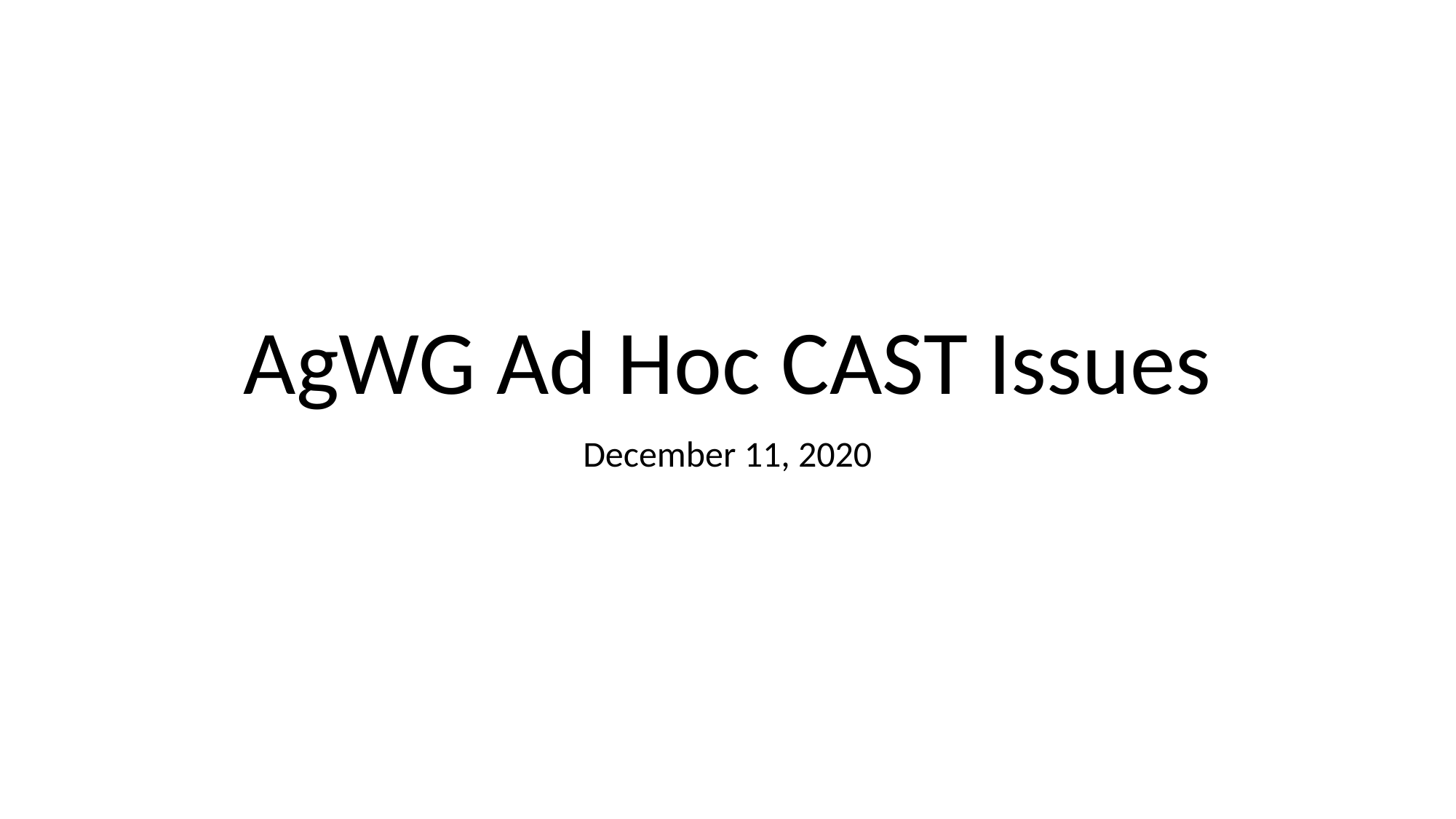

# AgWG Ad Hoc CAST Issues
December 11, 2020